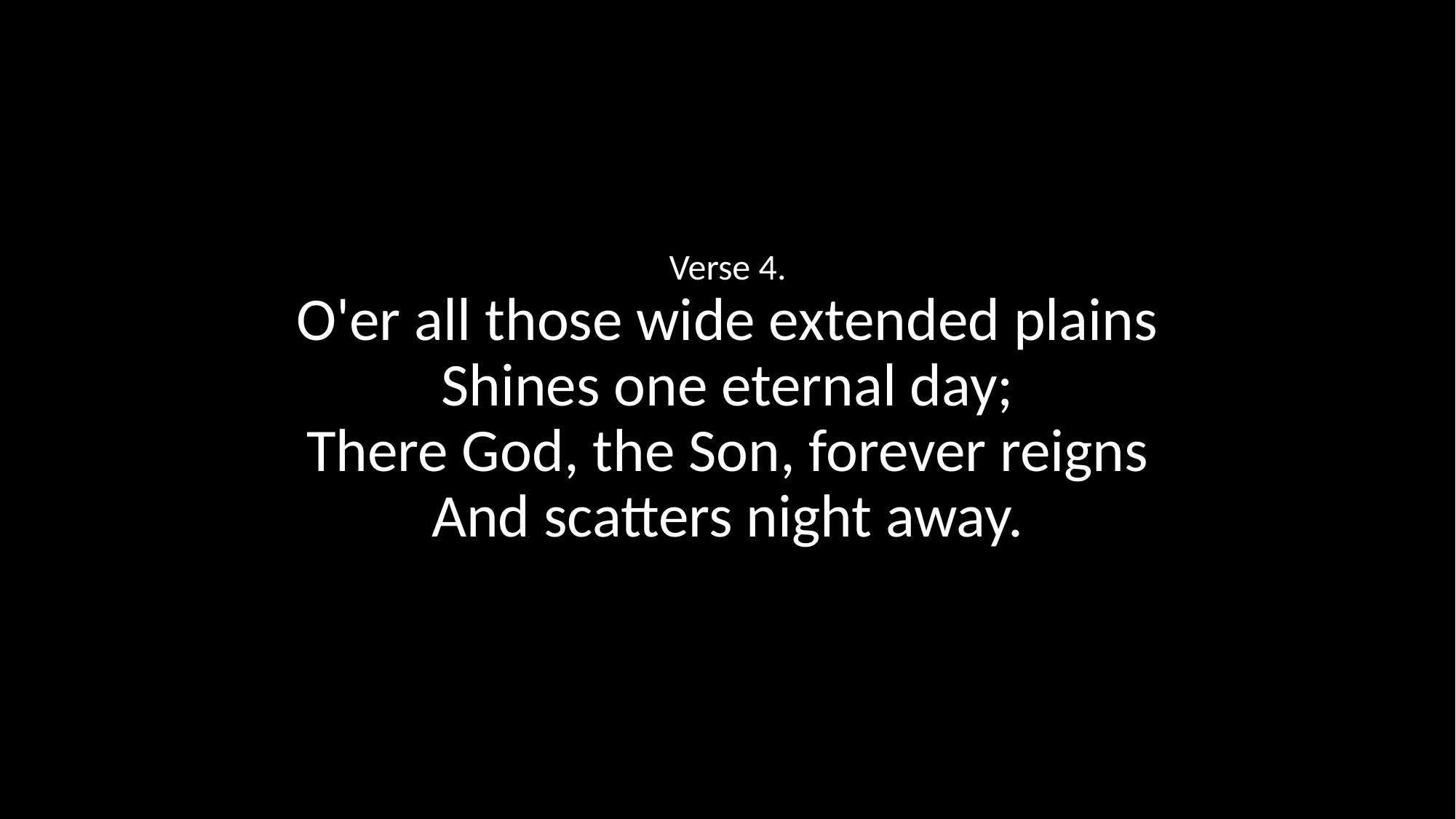

Verse 4.
O'er all those wide extended plains
Shines one eternal day;
There God, the Son, forever reigns
And scatters night away.